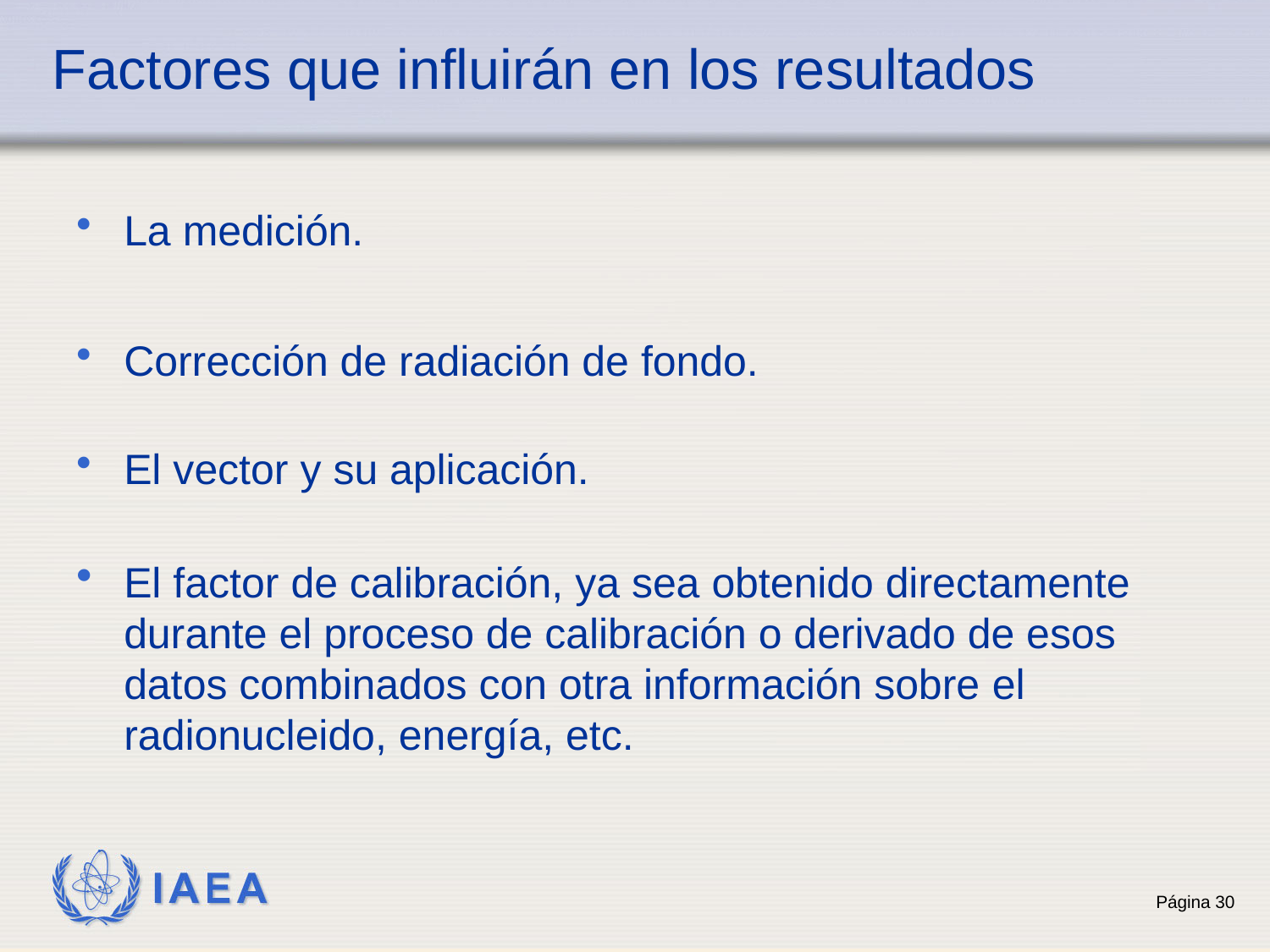

# Factores que influirán en los resultados
La medición.

Corrección de radiación de fondo.

El vector y su aplicación.

El factor de calibración, ya sea obtenido directamente durante el proceso de calibración o derivado de esos datos combinados con otra información sobre el radionucleido, energía, etc.

30